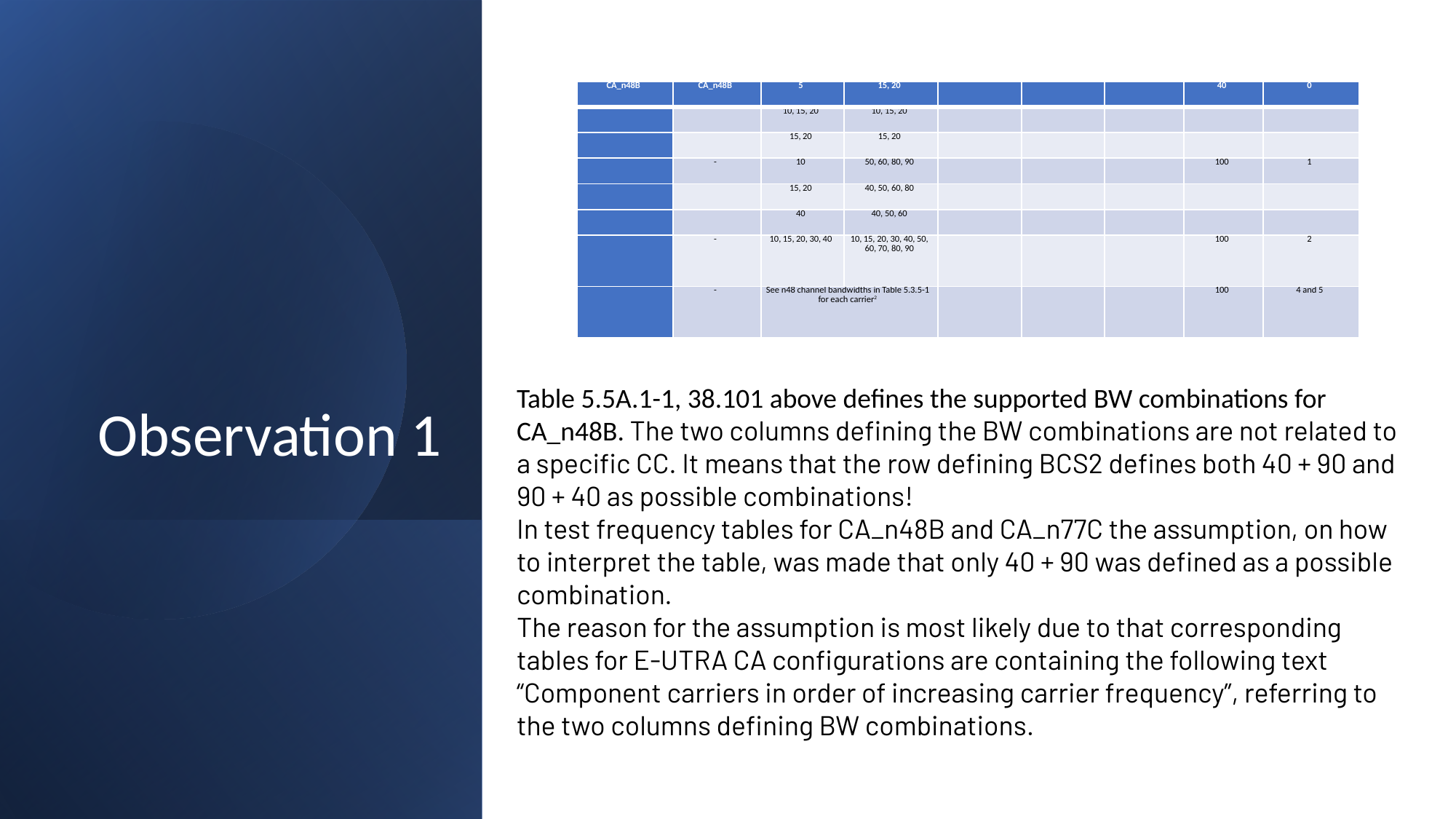

# Observation 1
| CA\_n48B | CA\_n48B | 5 | 15, 20 |  |  |  | 40 | 0 |
| --- | --- | --- | --- | --- | --- | --- | --- | --- |
|  |  | 10, 15, 20 | 10, 15, 20 |  |  |  |  |  |
|  |  | 15, 20 | 15, 20 |  |  |  |  |  |
|  | - | 10 | 50, 60, 80, 90 |  |  |  | 100 | 1 |
|  |  | 15, 20 | 40, 50, 60, 80 |  |  |  |  |  |
|  |  | 40 | 40, 50, 60 |  |  |  |  |  |
|  | - | 10, 15, 20, 30, 40 | 10, 15, 20, 30, 40, 50, 60, 70, 80, 90 |  |  |  | 100 | 2 |
|  | - | See n48 channel bandwidths in Table 5.3.5-1 for each carrier2 |  |  |  |  | 100 | 4 and 5 |

Table 5.5A.1-1, 38.101 above defines the supported BW combinations for CA_n48B. The two columns defining the BW combinations are not related to a specific CC. It means that the row defining BCS2 defines both 40 + 90 and 90 + 40 as possible combinations!
In test frequency tables for CA_n48B and CA_n77C the assumption, on how to interpret the table, was made that only 40 + 90 was defined as a possible combination.
The reason for the assumption is most likely due to that corresponding  tables for E-UTRA CA configurations are containing the following text “Component carriers in order of increasing carrier frequency”, referring to the two columns defining BW combinations.